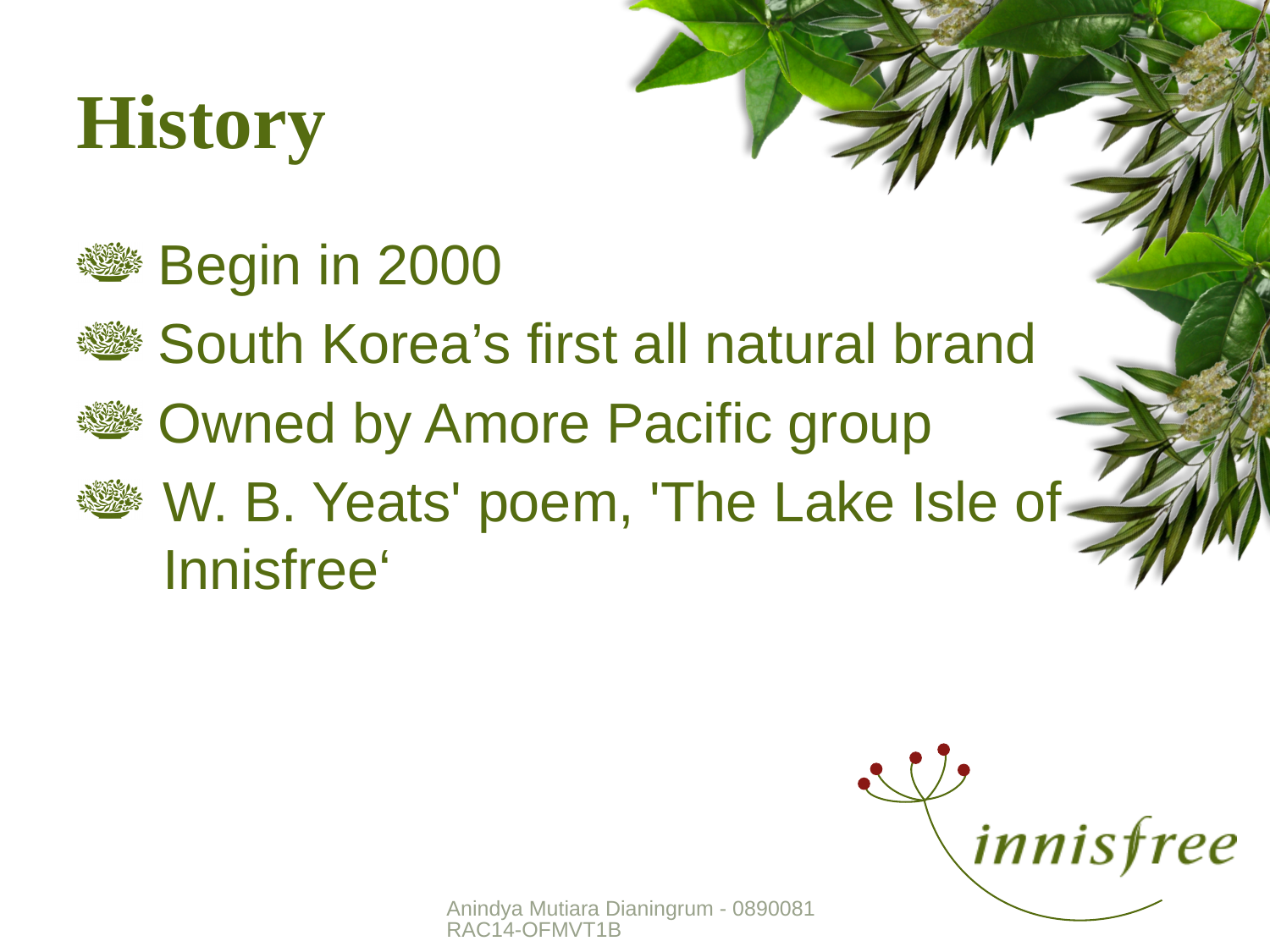

# History
 Begin in 2000
 South Korea’s first all natural brand
 Owned by Amore Pacific group
W. B. Yeats' poem, 'The Lake Isle of Innisfree‘
Anindya Mutiara Dianingrum - 0890081 RAC14-OFMVT1B